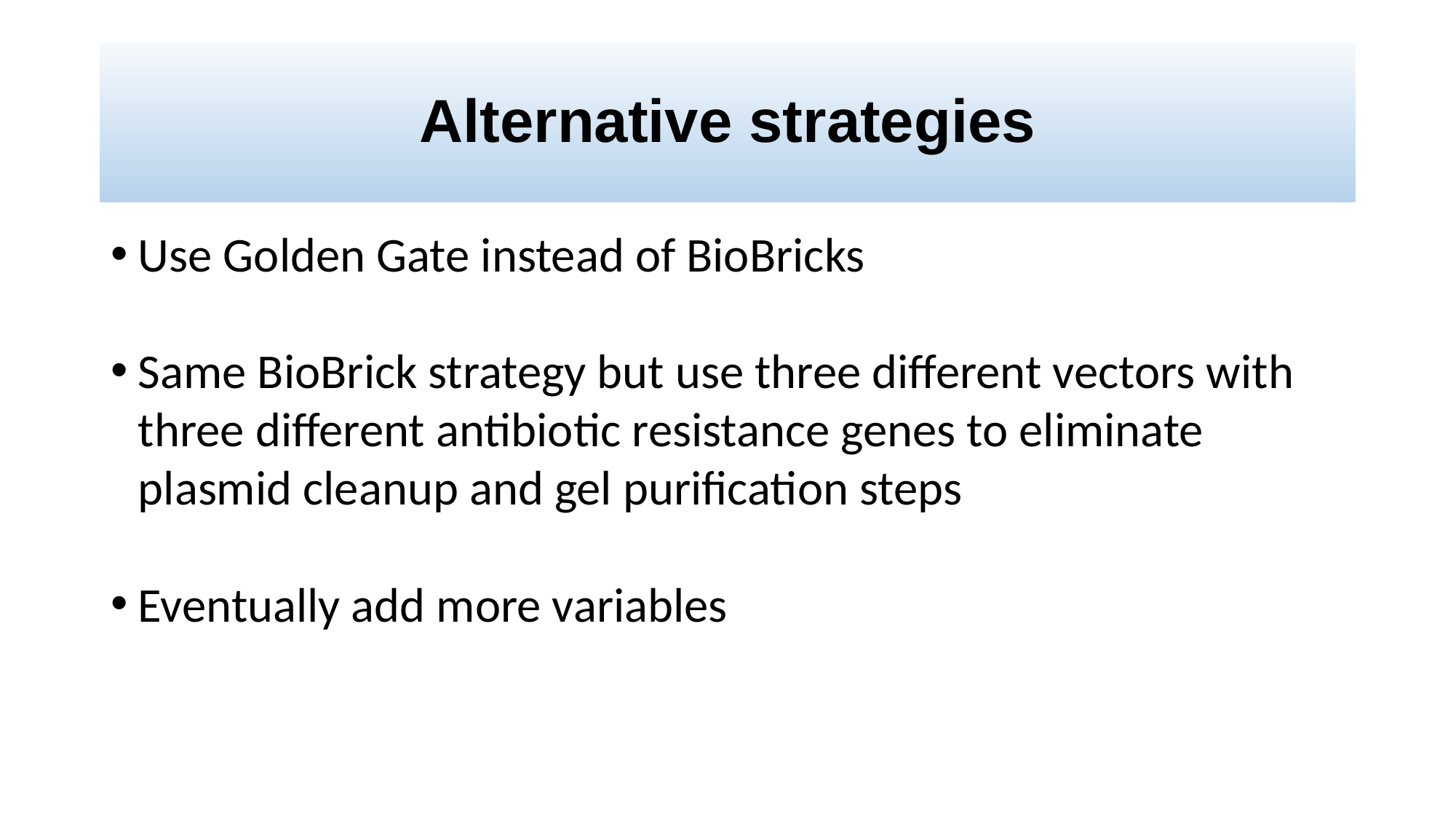

# Alternative strategies
Use Golden Gate instead of BioBricks

Same BioBrick strategy but use three different vectors with three different antibiotic resistance genes to eliminate plasmid cleanup and gel purification steps

Eventually add more variables